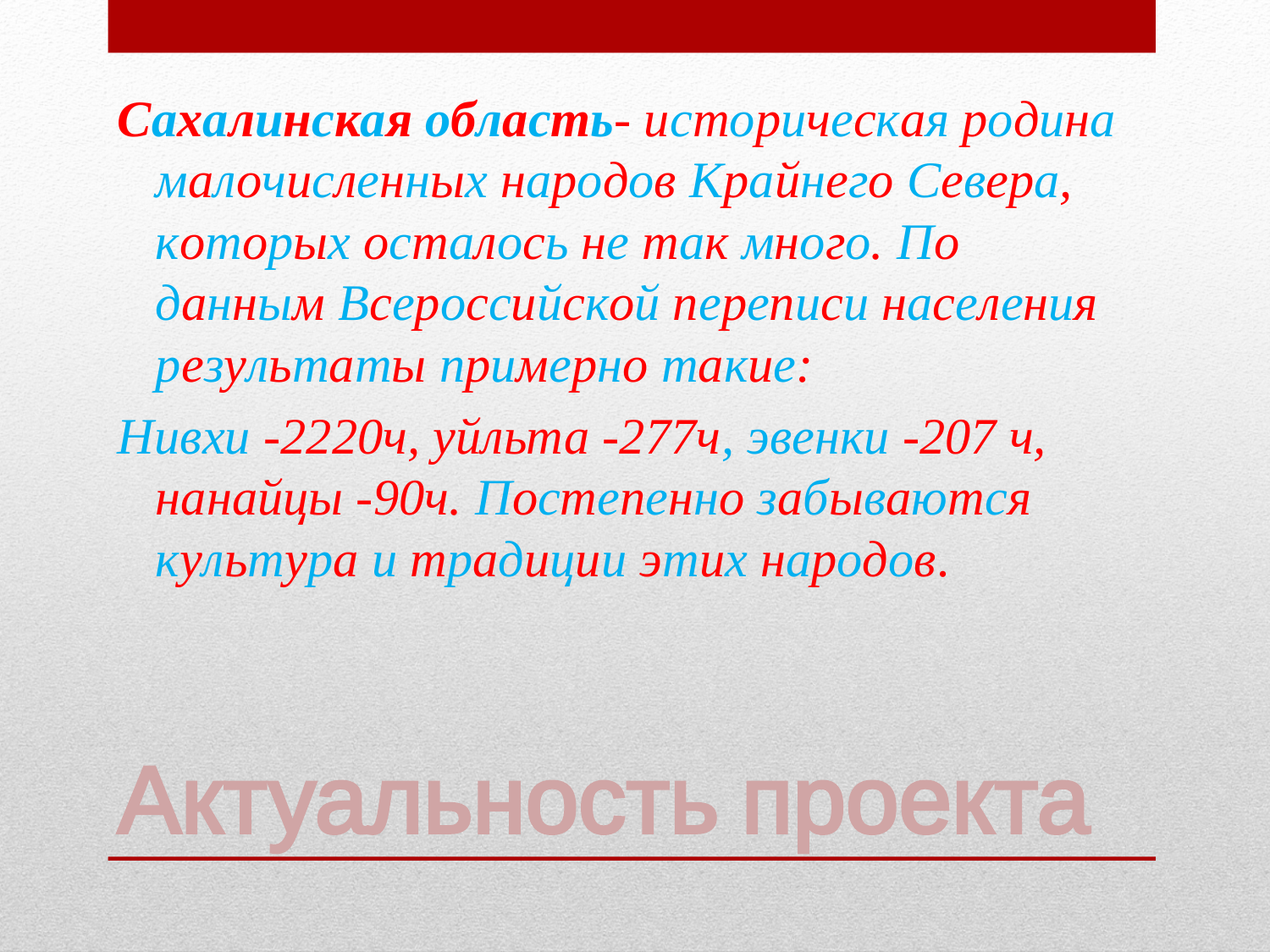

Сахалинская область- историческая родина малочисленных народов Крайнего Севера, которых осталось не так много. По данным Всероссийской переписи населения результаты примерно такие:
Нивхи -2220ч, уйльта -277ч, эвенки -207 ч, нанайцы -90ч. Постепенно забываются культура и традиции этих народов.
# Актуальность проекта